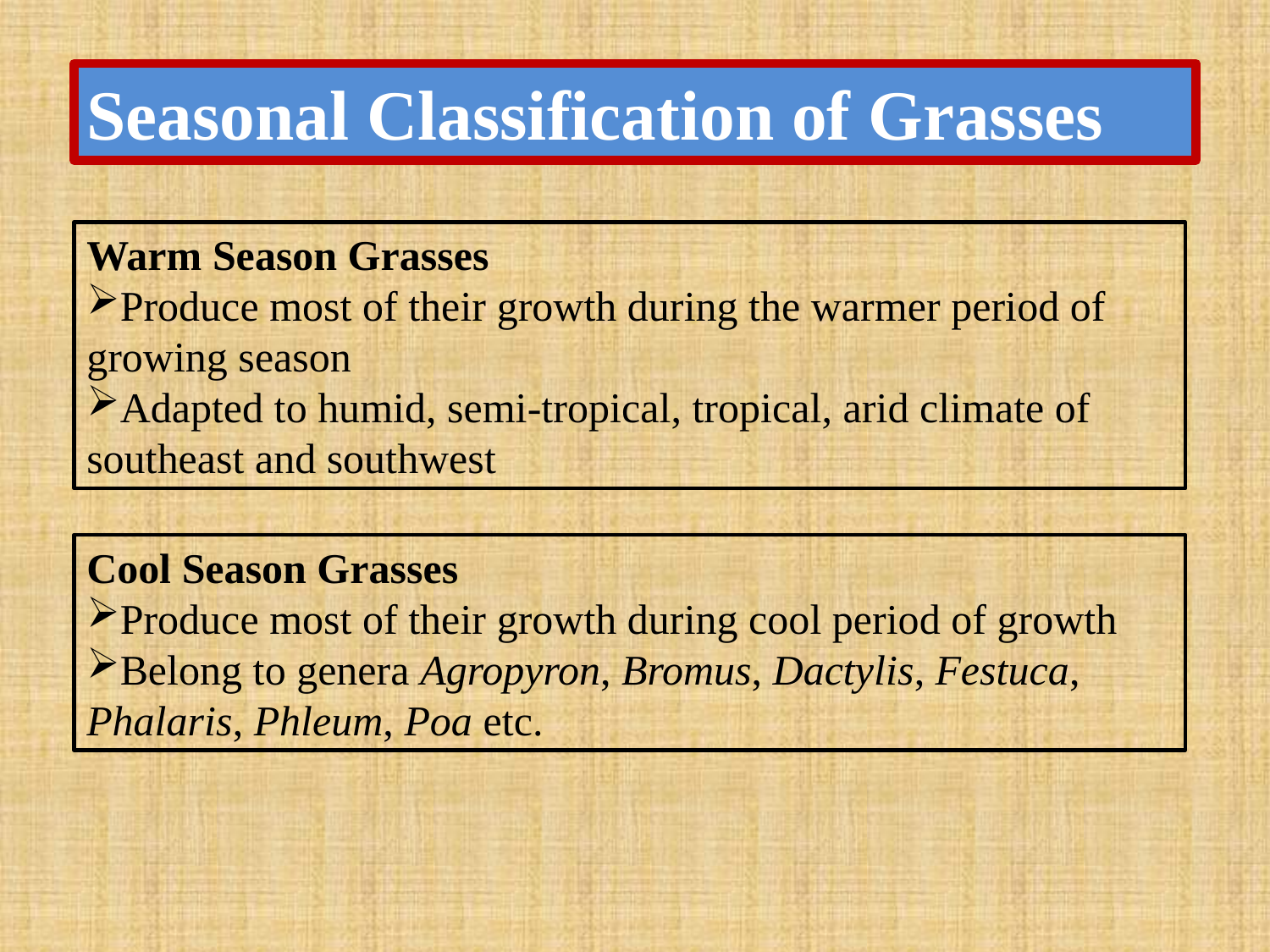

Seasonal Classification of Grasses
Warm Season Grasses
Produce most of their growth during the warmer period of growing season
Adapted to humid, semi-tropical, tropical, arid climate of southeast and southwest
Cool Season Grasses
Produce most of their growth during cool period of growth
Belong to genera Agropyron, Bromus, Dactylis, Festuca, Phalaris, Phleum, Poa etc.